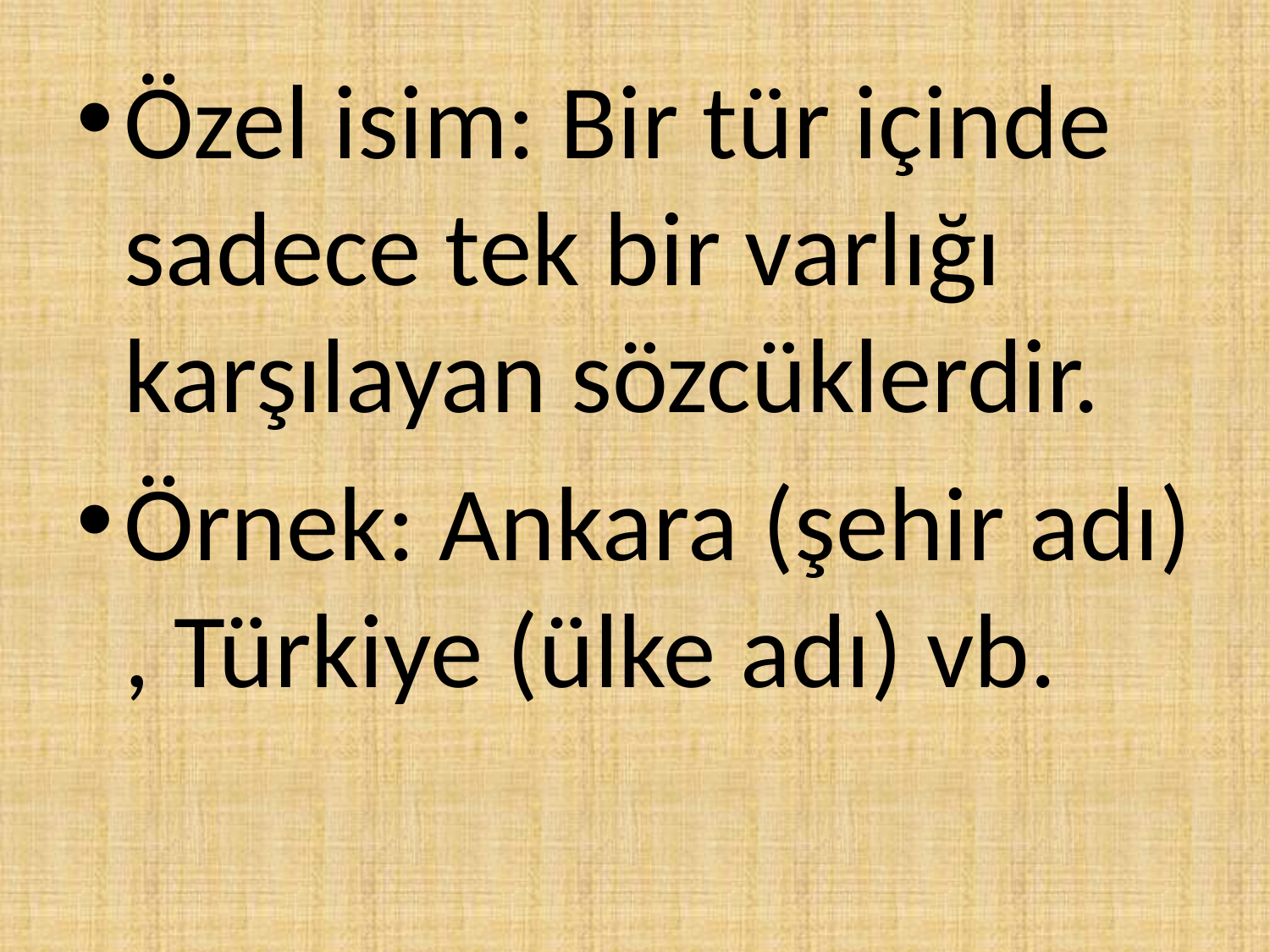

Özel isim: Bir tür içinde sadece tek bir varlığı karşılayan sözcüklerdir.
Örnek: Ankara (şehir adı) , Türkiye (ülke adı) vb.